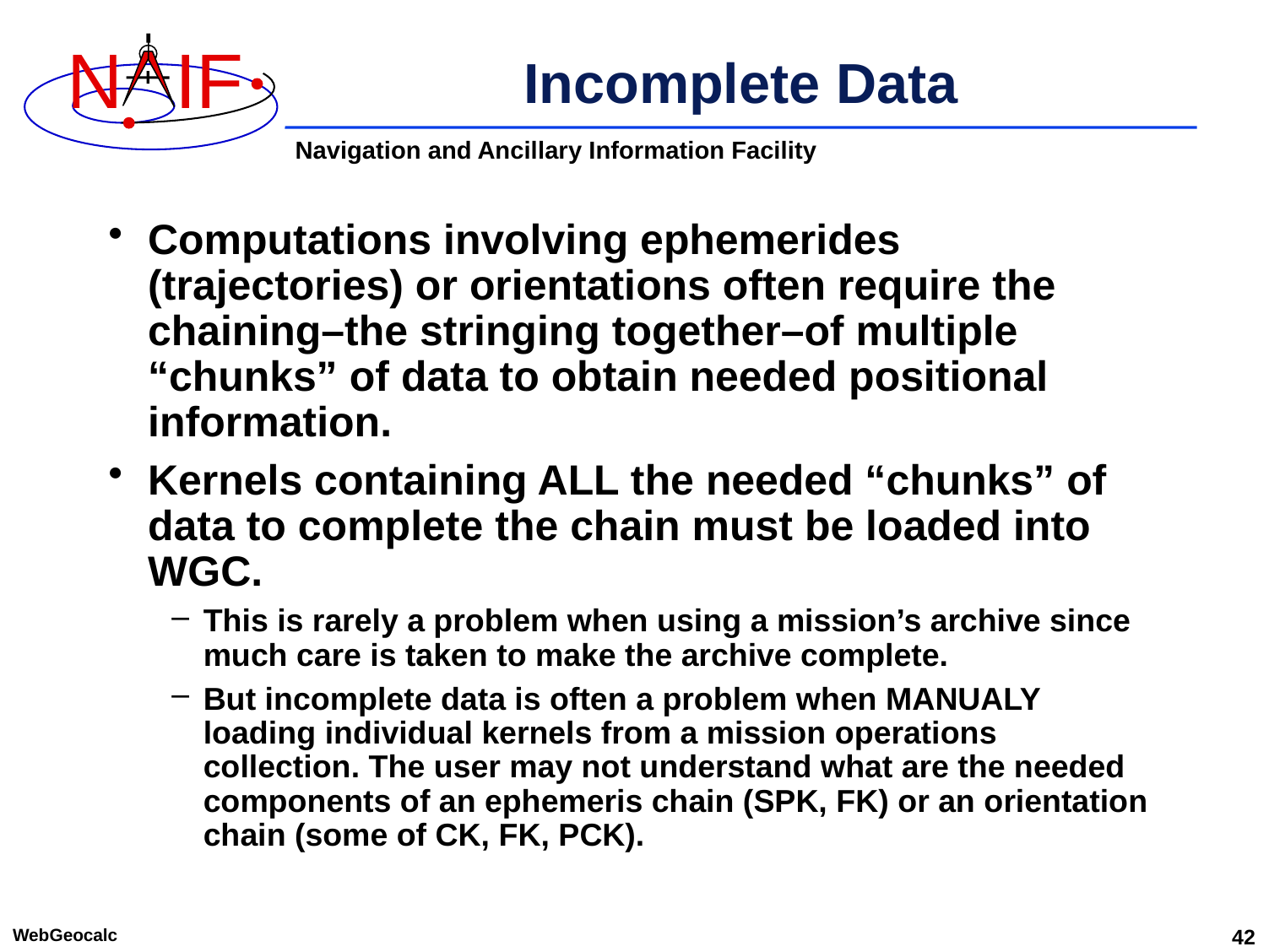

# Incomplete Data
Computations involving ephemerides (trajectories) or orientations often require the chaining–the stringing together–of multiple “chunks” of data to obtain needed positional information.
Kernels containing ALL the needed “chunks” of data to complete the chain must be loaded into WGC.
This is rarely a problem when using a mission’s archive since much care is taken to make the archive complete.
But incomplete data is often a problem when MANUALY loading individual kernels from a mission operations collection. The user may not understand what are the needed components of an ephemeris chain (SPK, FK) or an orientation chain (some of CK, FK, PCK).
WebGeocalc
42